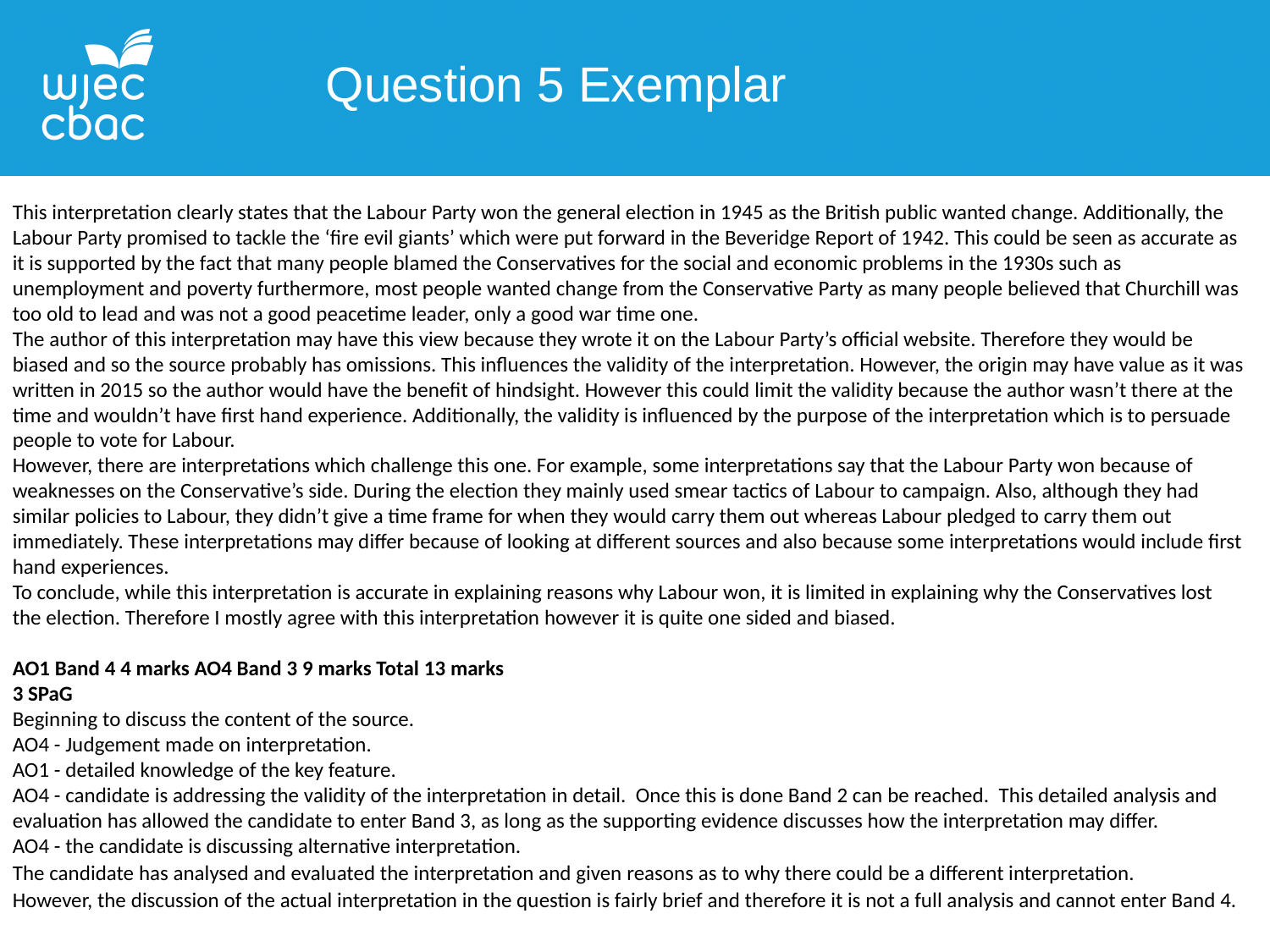

Question 5 Exemplar

This interpretation clearly states that the Labour Party won the general election in 1945 as the British public wanted change. Additionally, the Labour Party promised to tackle the ‘fire evil giants’ which were put forward in the Beveridge Report of 1942. This could be seen as accurate as it is supported by the fact that many people blamed the Conservatives for the social and economic problems in the 1930s such as unemployment and poverty furthermore, most people wanted change from the Conservative Party as many people believed that Churchill was too old to lead and was not a good peacetime leader, only a good war time one.
The author of this interpretation may have this view because they wrote it on the Labour Party’s official website. Therefore they would be biased and so the source probably has omissions. This influences the validity of the interpretation. However, the origin may have value as it was written in 2015 so the author would have the benefit of hindsight. However this could limit the validity because the author wasn’t there at the time and wouldn’t have first hand experience. Additionally, the validity is influenced by the purpose of the interpretation which is to persuade people to vote for Labour.
However, there are interpretations which challenge this one. For example, some interpretations say that the Labour Party won because of weaknesses on the Conservative’s side. During the election they mainly used smear tactics of Labour to campaign. Also, although they had similar policies to Labour, they didn’t give a time frame for when they would carry them out whereas Labour pledged to carry them out immediately. These interpretations may differ because of looking at different sources and also because some interpretations would include first hand experiences.
To conclude, while this interpretation is accurate in explaining reasons why Labour won, it is limited in explaining why the Conservatives lost the election. Therefore I mostly agree with this interpretation however it is quite one sided and biased.

AO1 Band 4 4 marks AO4 Band 3 9 marks Total 13 marks
3 SPaG
Beginning to discuss the content of the source.
AO4 - Judgement made on interpretation.
AO1 - detailed knowledge of the key feature.
AO4 - candidate is addressing the validity of the interpretation in detail.  Once this is done Band 2 can be reached.  This detailed analysis and evaluation has allowed the candidate to enter Band 3, as long as the supporting evidence discusses how the interpretation may differ.
AO4 - the candidate is discussing alternative interpretation.
The candidate has analysed and evaluated the interpretation and given reasons as to why there could be a different interpretation.
However, the discussion of the actual interpretation in the question is fairly brief and therefore it is not a full analysis and cannot enter Band 4.